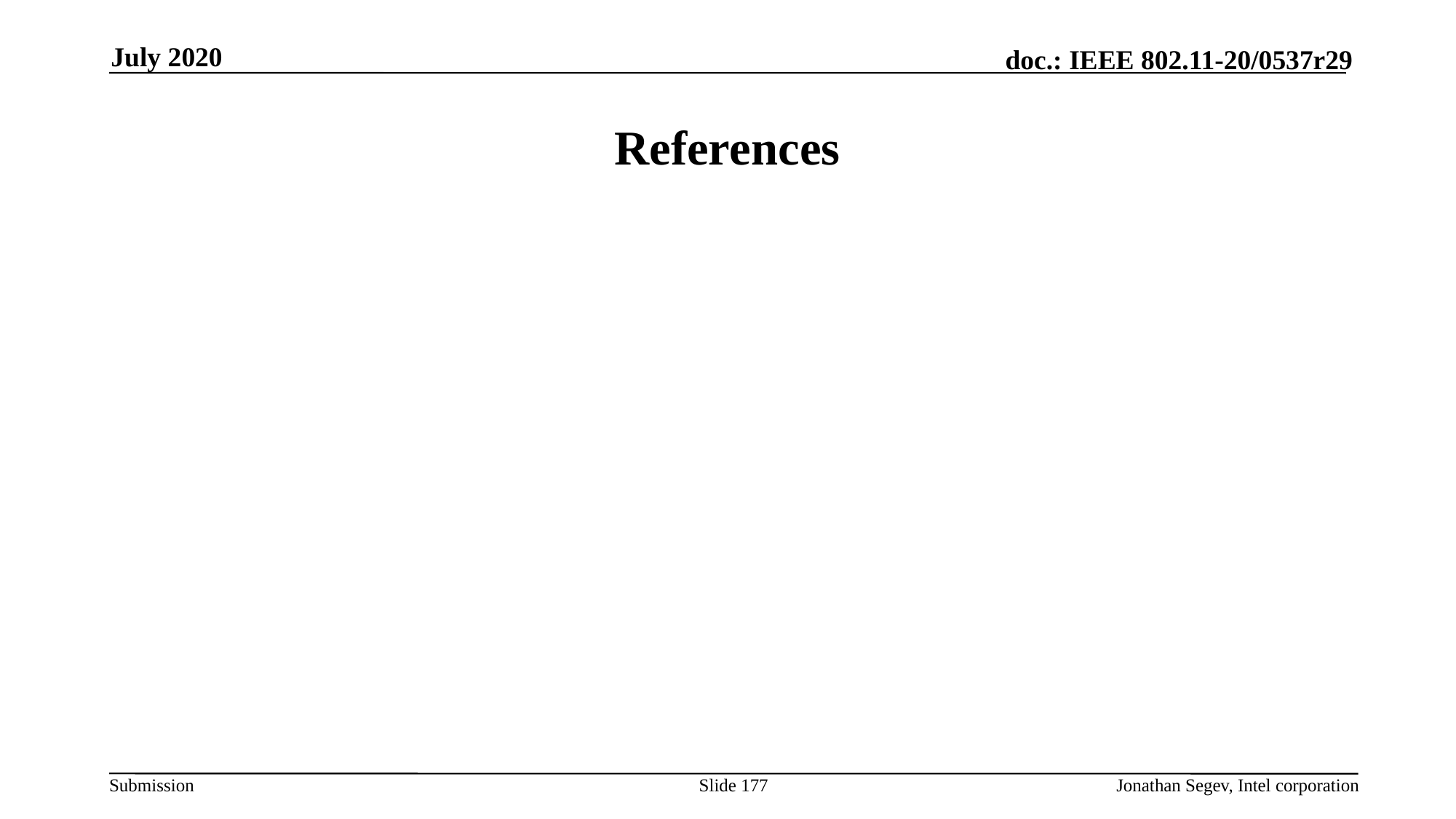

July 2020
# References

Slide 177
Jonathan Segev, Intel corporation